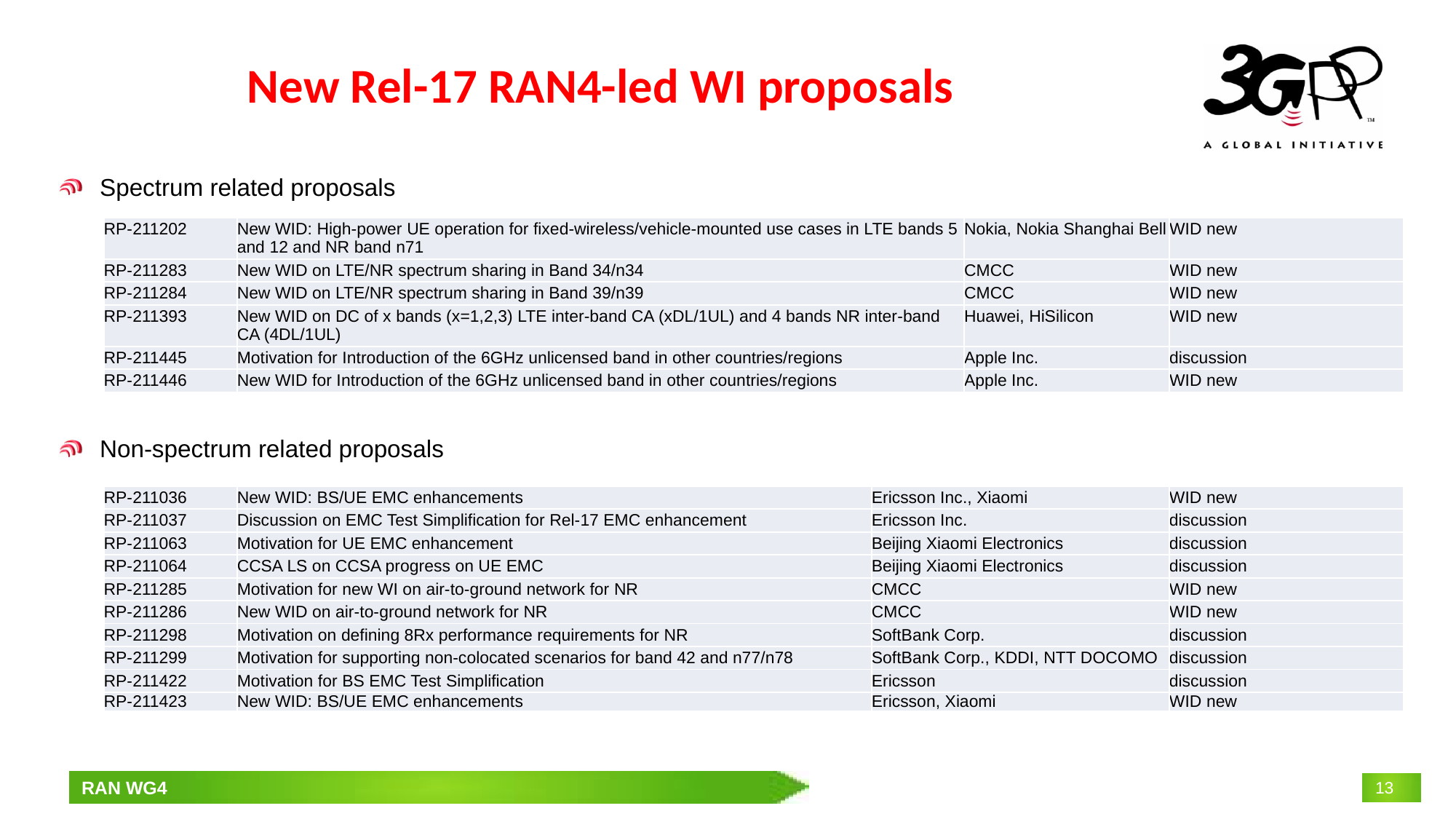

# New Rel-17 RAN4-led WI proposals
Spectrum related proposals

Non-spectrum related proposals

| RP-211202 | New WID: High-power UE operation for fixed-wireless/vehicle-mounted use cases in LTE bands 5 and 12 and NR band n71 | Nokia, Nokia Shanghai Bell | WID new |
| --- | --- | --- | --- |
| RP-211283 | New WID on LTE/NR spectrum sharing in Band 34/n34 | CMCC | WID new |
| RP-211284 | New WID on LTE/NR spectrum sharing in Band 39/n39 | CMCC | WID new |
| RP-211393 | New WID on DC of x bands (x=1,2,3) LTE inter-band CA (xDL/1UL) and 4 bands NR inter-band CA (4DL/1UL) | Huawei, HiSilicon | WID new |
| RP-211445 | Motivation for Introduction of the 6GHz unlicensed band in other countries/regions | Apple Inc. | discussion |
| RP-211446 | New WID for Introduction of the 6GHz unlicensed band in other countries/regions | Apple Inc. | WID new |
| RP-211036 | New WID: BS/UE EMC enhancements | Ericsson Inc., Xiaomi | WID new |
| --- | --- | --- | --- |
| RP-211037 | Discussion on EMC Test Simplification for Rel-17 EMC enhancement | Ericsson Inc. | discussion |
| RP-211063 | Motivation for UE EMC enhancement | Beijing Xiaomi Electronics | discussion |
| RP-211064 | CCSA LS on CCSA progress on UE EMC | Beijing Xiaomi Electronics | discussion |
| RP-211285 | Motivation for new WI on air-to-ground network for NR | CMCC | WID new |
| RP-211286 | New WID on air-to-ground network for NR | CMCC | WID new |
| RP-211298 | Motivation on defining 8Rx performance requirements for NR | SoftBank Corp. | discussion |
| RP-211299 | Motivation for supporting non-colocated scenarios for band 42 and n77/n78 | SoftBank Corp., KDDI, NTT DOCOMO | discussion |
| RP-211422 | Motivation for BS EMC Test Simplification | Ericsson | discussion |
| RP-211423 | New WID: BS/UE EMC enhancements | Ericsson, Xiaomi | WID new |